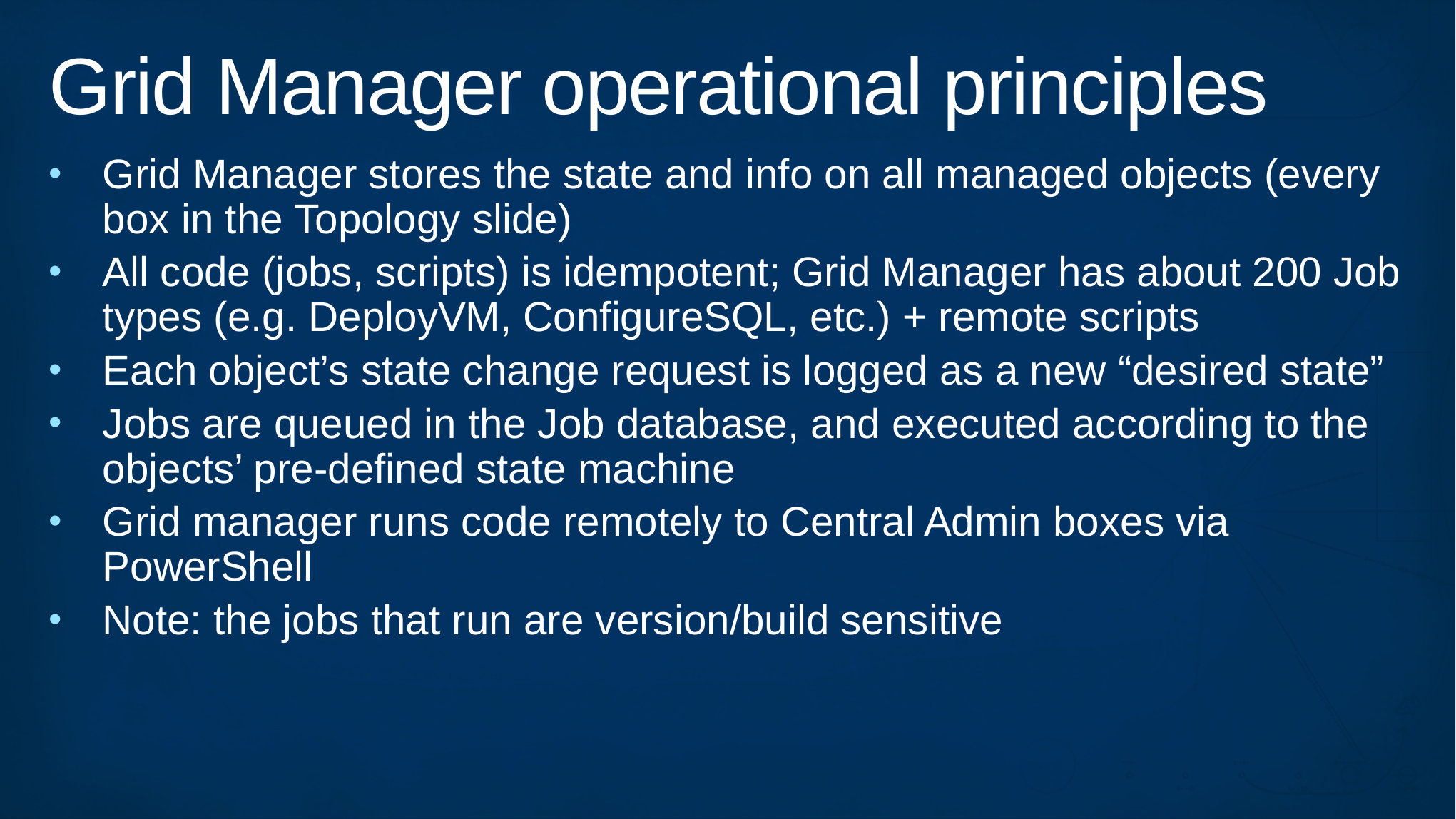

# Grid Manager operational principles
Grid Manager stores the state and info on all managed objects (every box in the Topology slide)
All code (jobs, scripts) is idempotent; Grid Manager has about 200 Job types (e.g. DeployVM, ConfigureSQL, etc.) + remote scripts
Each object’s state change request is logged as a new “desired state”
Jobs are queued in the Job database, and executed according to the objects’ pre-defined state machine
Grid manager runs code remotely to Central Admin boxes via PowerShell
Note: the jobs that run are version/build sensitive